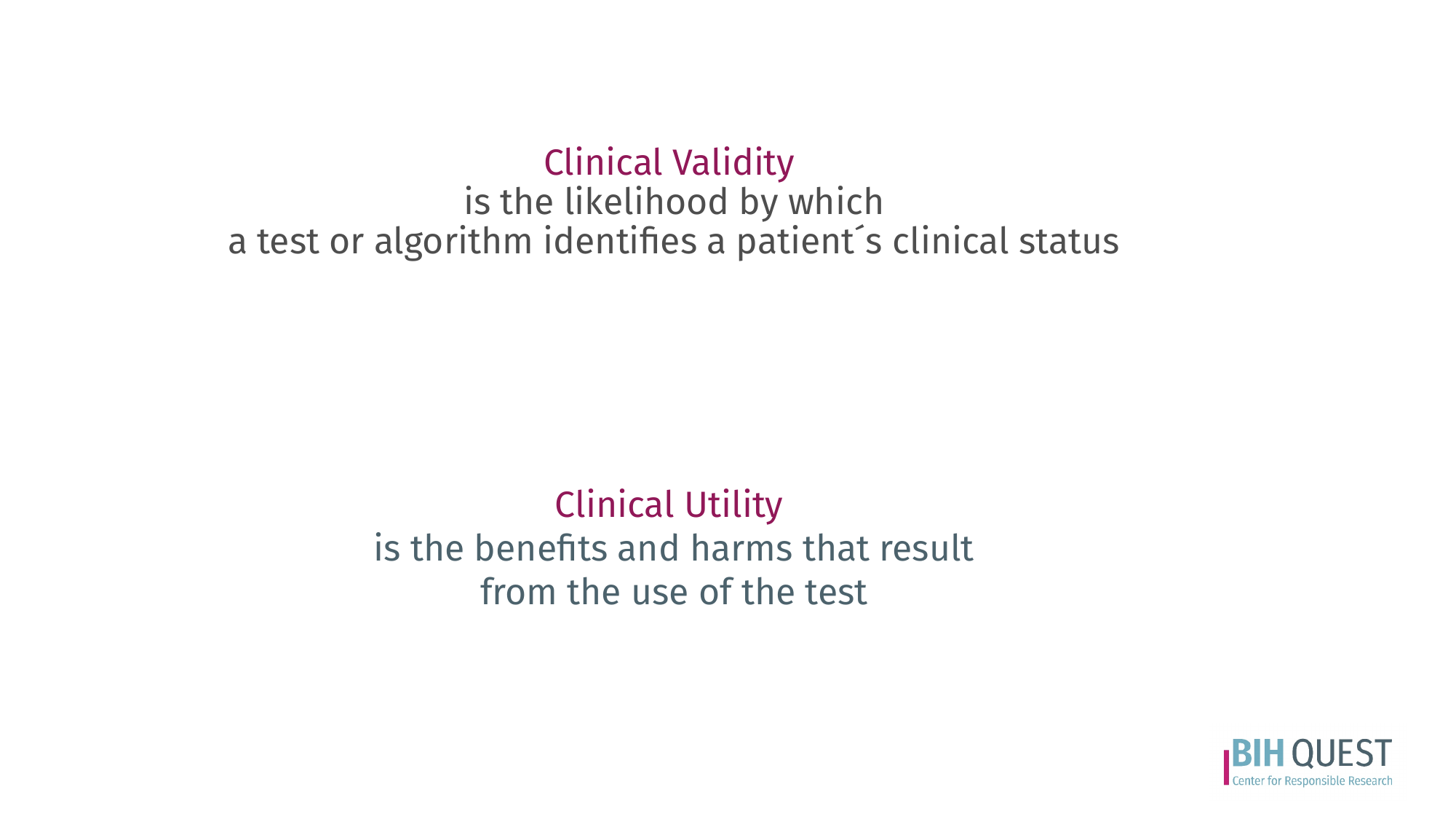

# Clinical Validity is the likelihood by which a test or algorithm identifies a patient´s clinical status
Clinical Utility
is the benefits and harms that result from the use of the test